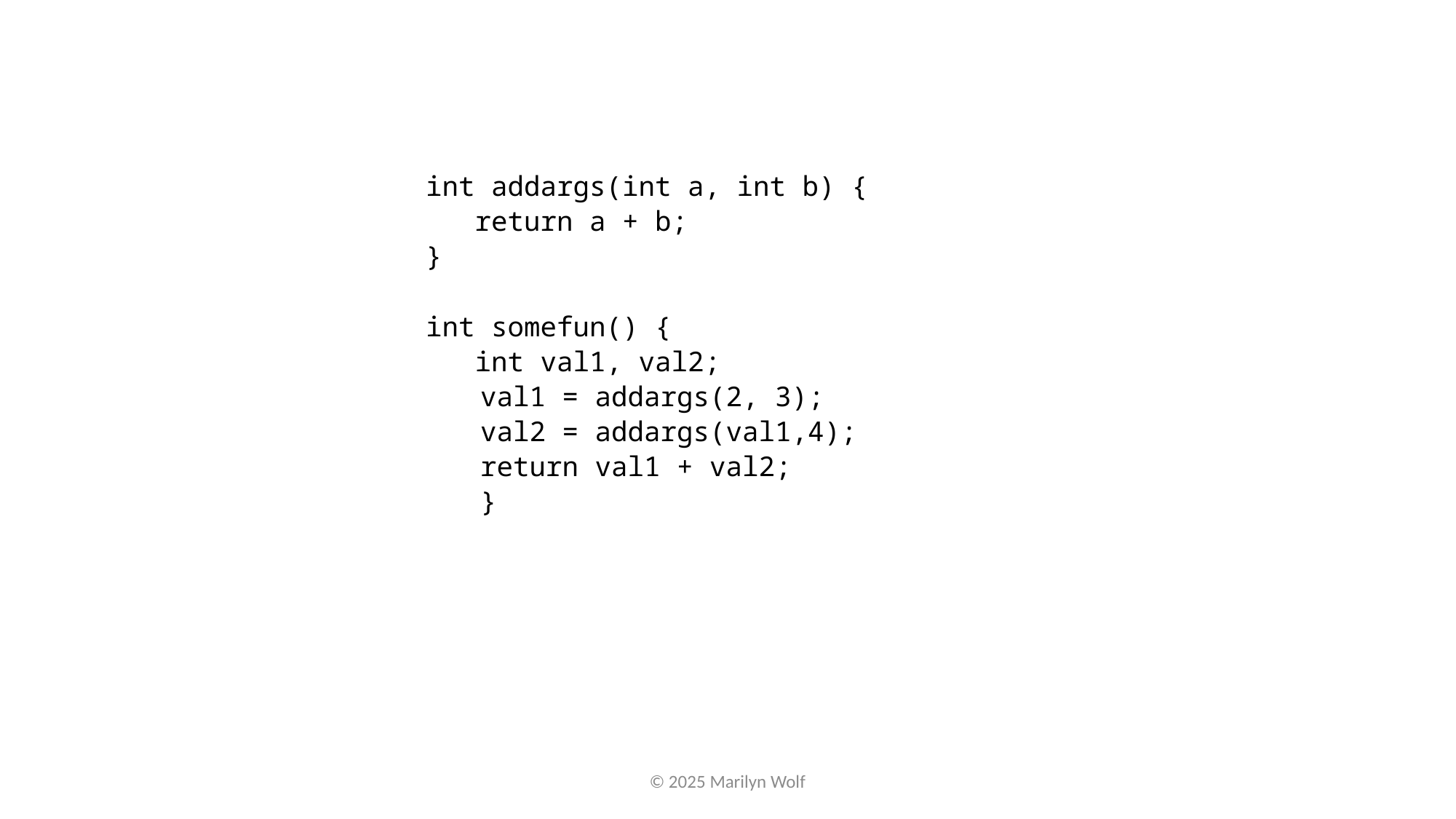

int addargs(int a, int b) {
   return a + b;
}

int somefun() {
   int val1, val2;
val1 = addargs(2, 3);
val2 = addargs(val1,4);
return val1 + val2;
}

© 2025 Marilyn Wolf